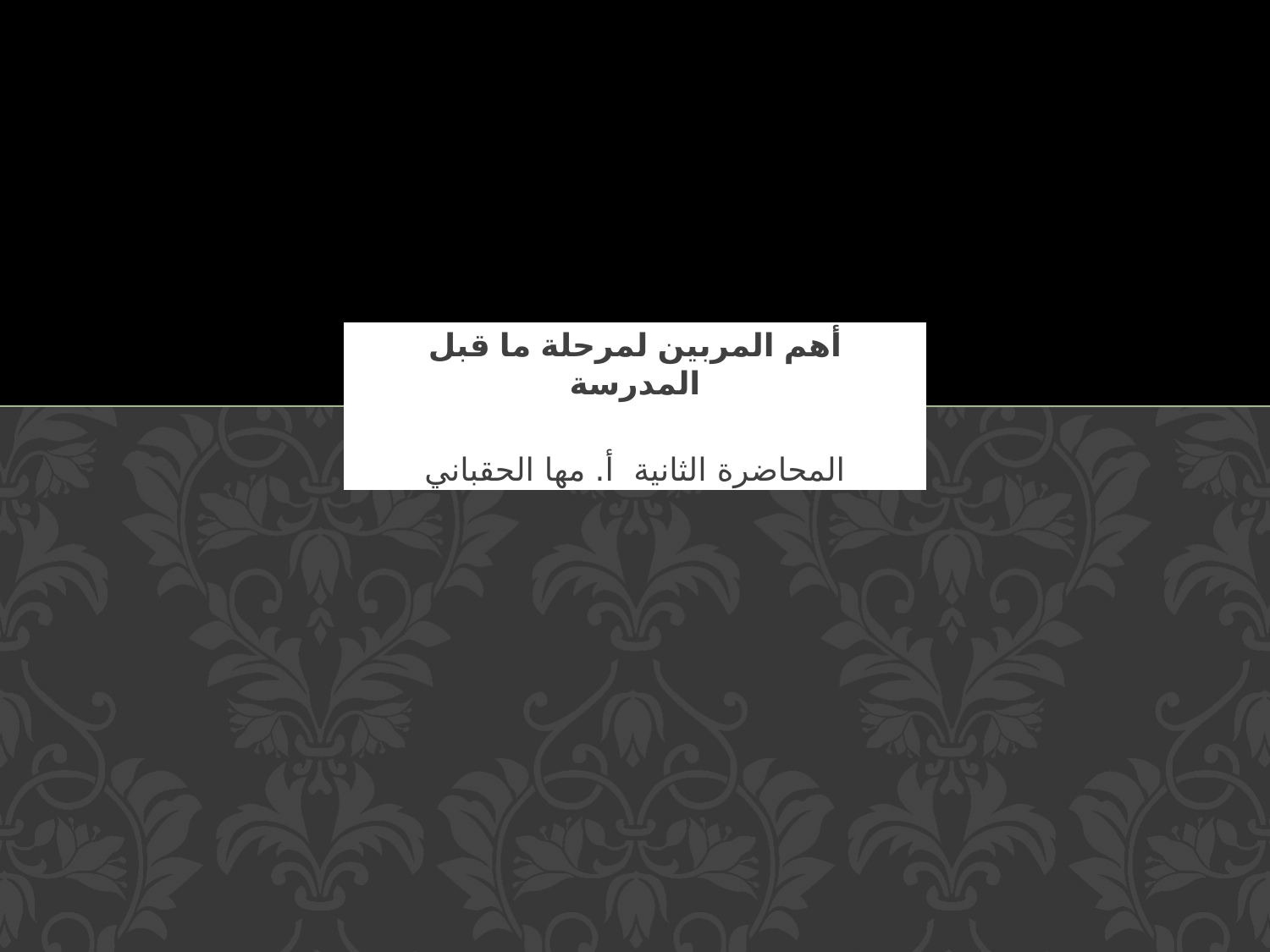

# أهم المربين لمرحلة ما قبل المدرسة
المحاضرة الثانية  أ. مها الحقباني